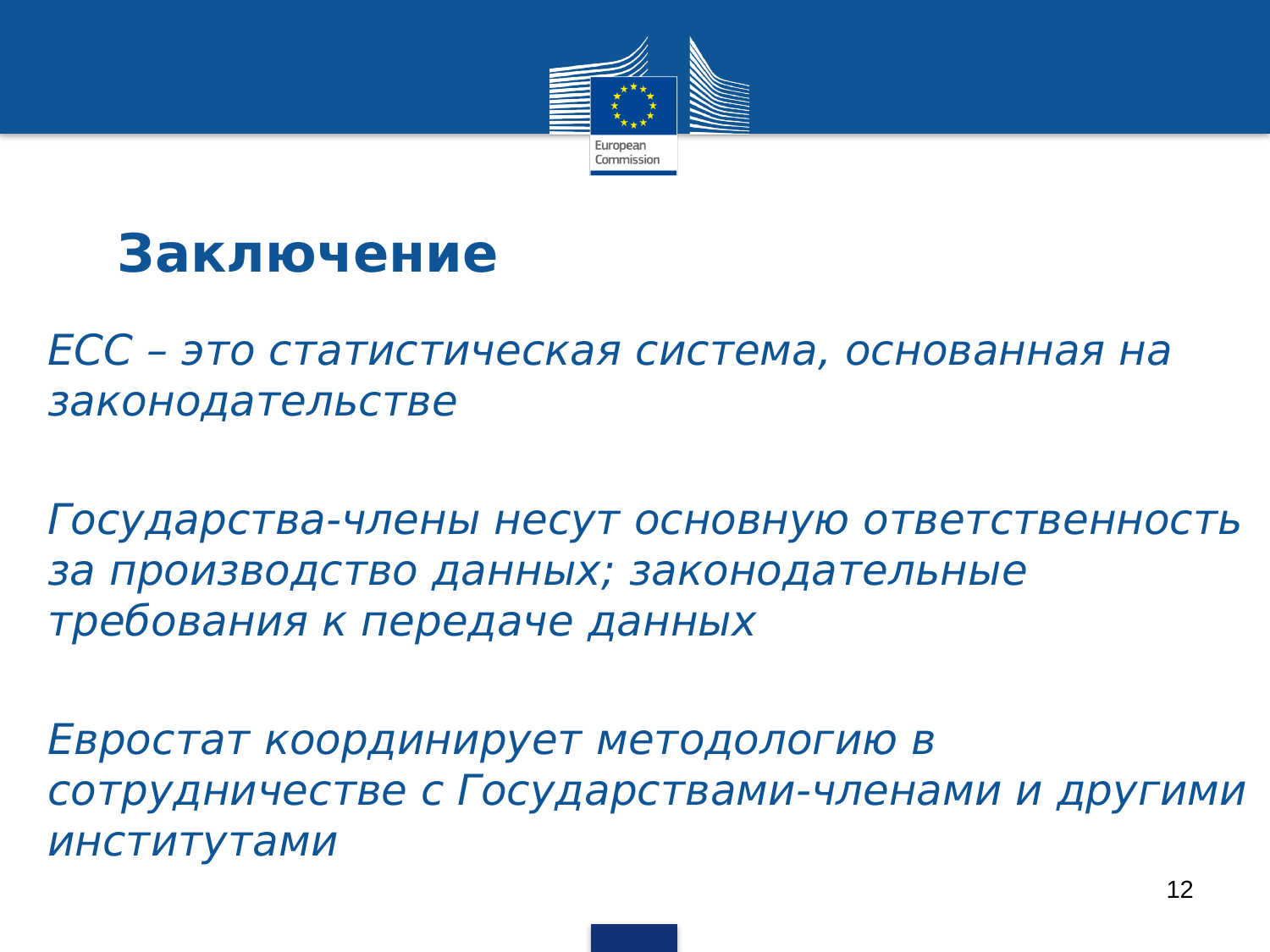

# Заключение
ЕСС – это статистическая система, основанная на законодательстве

Государства-члены несут основную ответственность за производство данных; законодательные требования к передаче данных

Евростат координирует методологию в сотрудничестве с Государствами-членами и другими институтами
12